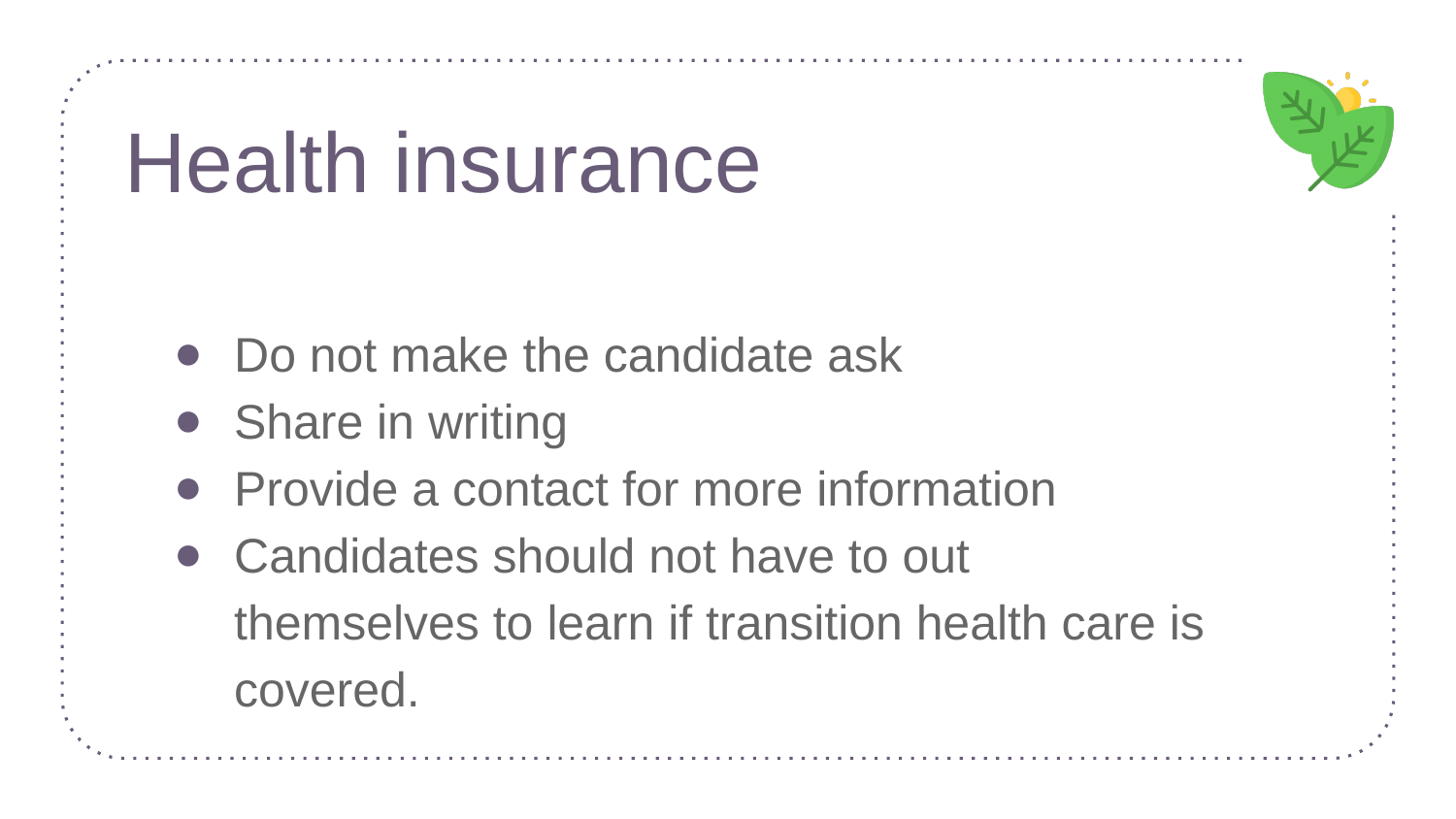

# Health insurance
Do not make the candidate ask
Share in writing
Provide a contact for more information
Candidates should not have to out themselves to learn if transition health care is covered.